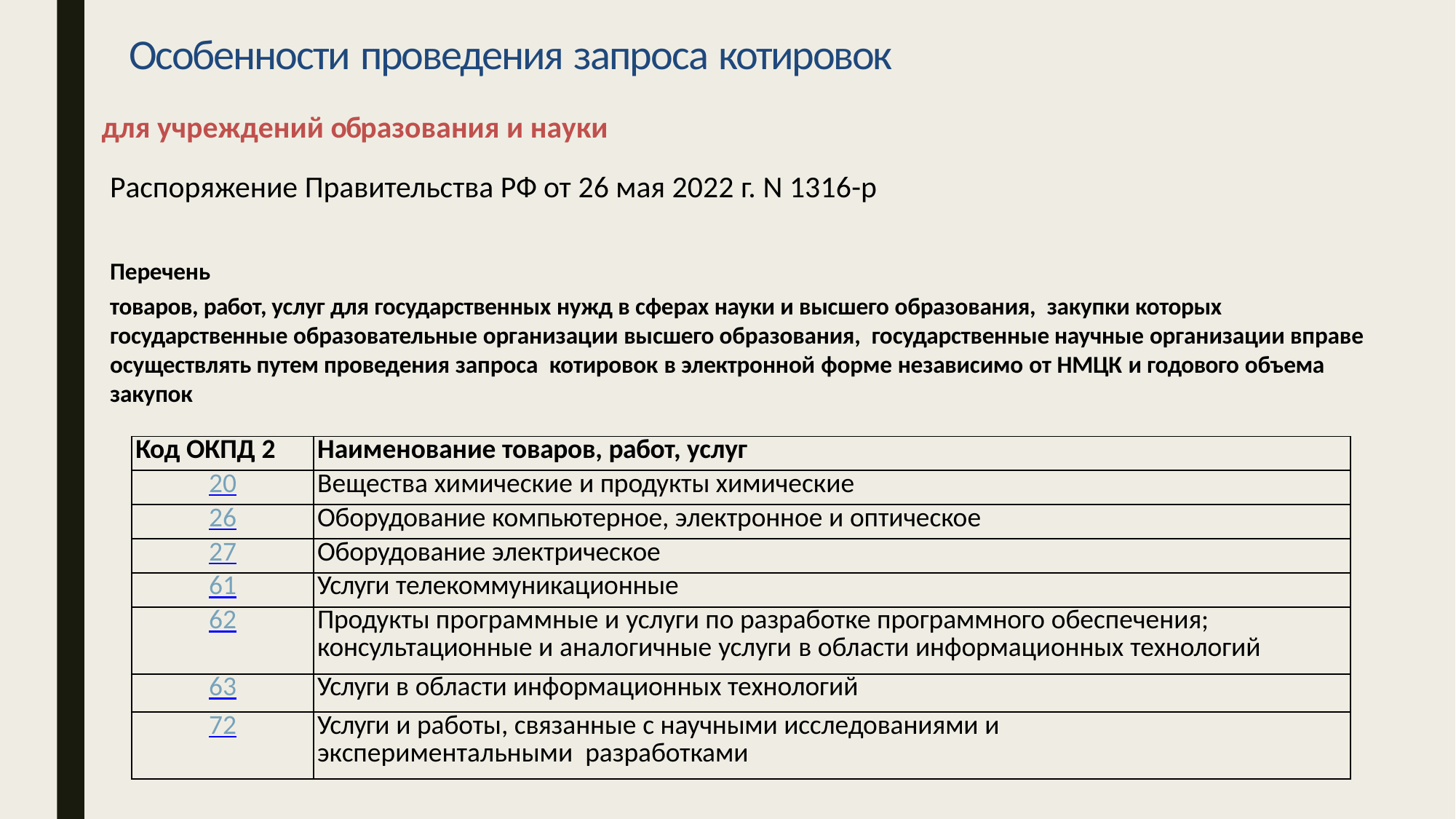

# Особенности проведения запроса котировок
для учреждений образования и науки
Распоряжение Правительства РФ от 26 мая 2022 г. N 1316-р

Перечень
товаров, работ, услуг для государственных нужд в сферах науки и высшего образования,  закупки которых государственные образовательные организации высшего образования,  государственные научные организации вправе осуществлять путем проведения запроса  котировок в электронной форме независимо от НМЦК и годового объема закупок
| Код ОКПД 2 | Наименование товаров, работ, услуг |
| --- | --- |
| 20 | Вещества химические и продукты химические |
| 26 | Оборудование компьютерное, электронное и оптическое |
| 27 | Оборудование электрическое |
| 61 | Услуги телекоммуникационные |
| 62 | Продукты программные и услуги по разработке программного обеспечения; консультационные и аналогичные услуги в области информационных технологий |
| 63 | Услуги в области информационных технологий |
| 72 | Услуги и работы, связанные с научными исследованиями и экспериментальными разработками |